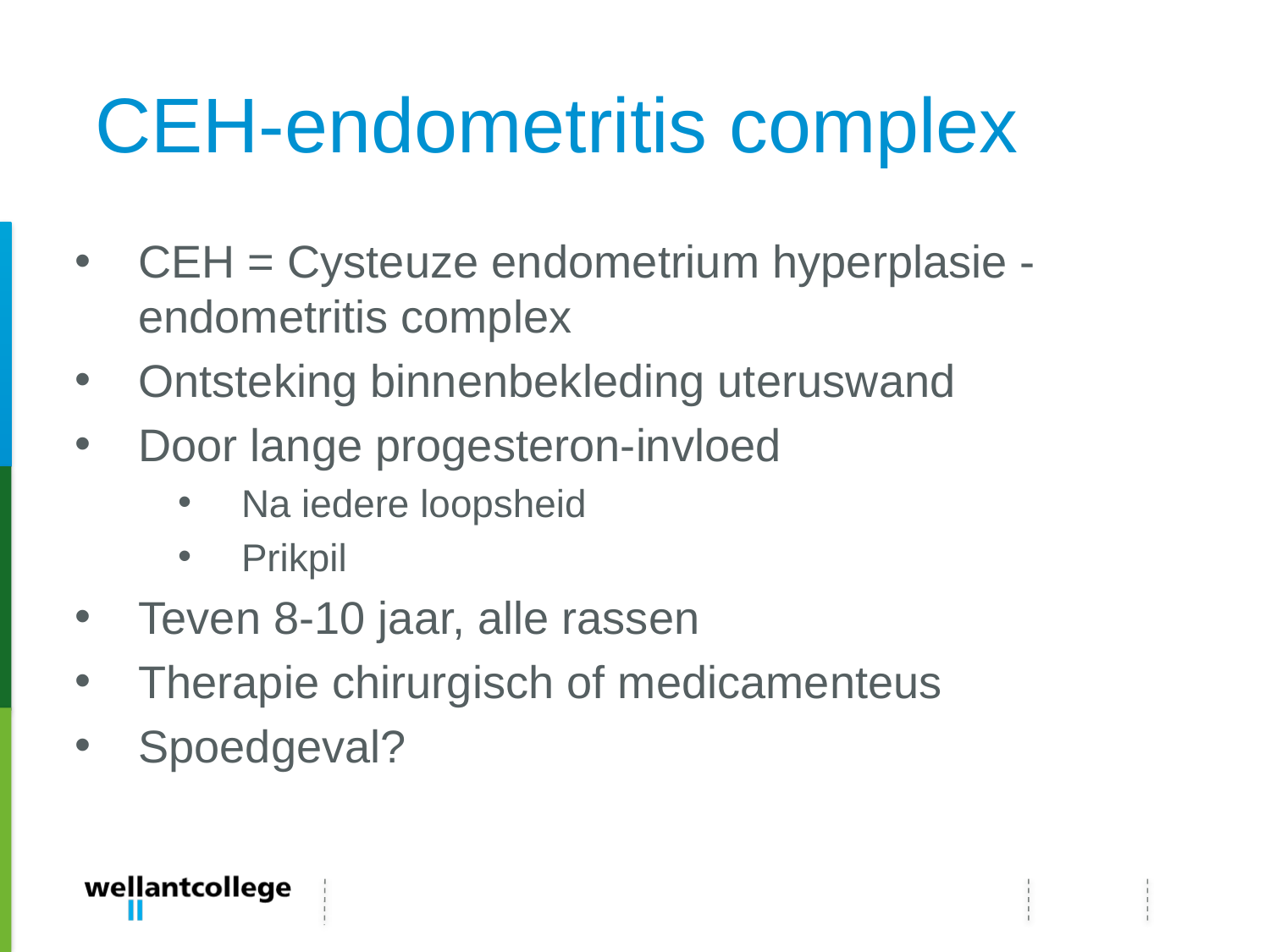

# CEH-endometritis complex
CEH = Cysteuze endometrium hyperplasie -endometritis complex
Ontsteking binnenbekleding uteruswand
Door lange progesteron-invloed
Na iedere loopsheid
Prikpil
Teven 8-10 jaar, alle rassen
Therapie chirurgisch of medicamenteus
Spoedgeval?